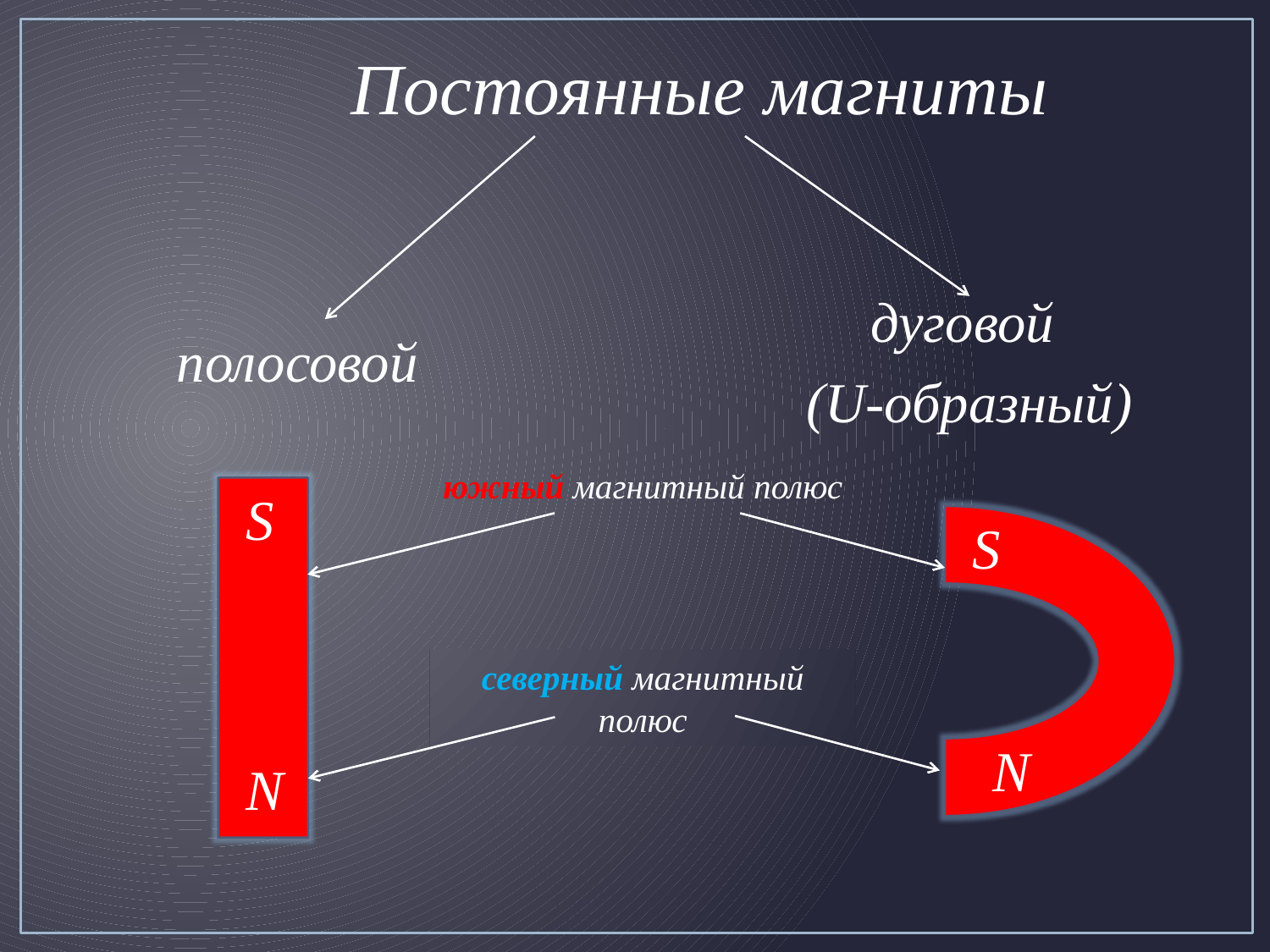

Постоянные магниты
дуговой
(U-образный)
полосовой

южный магнитный полюс
S

S
северный магнитный полюс
N
N